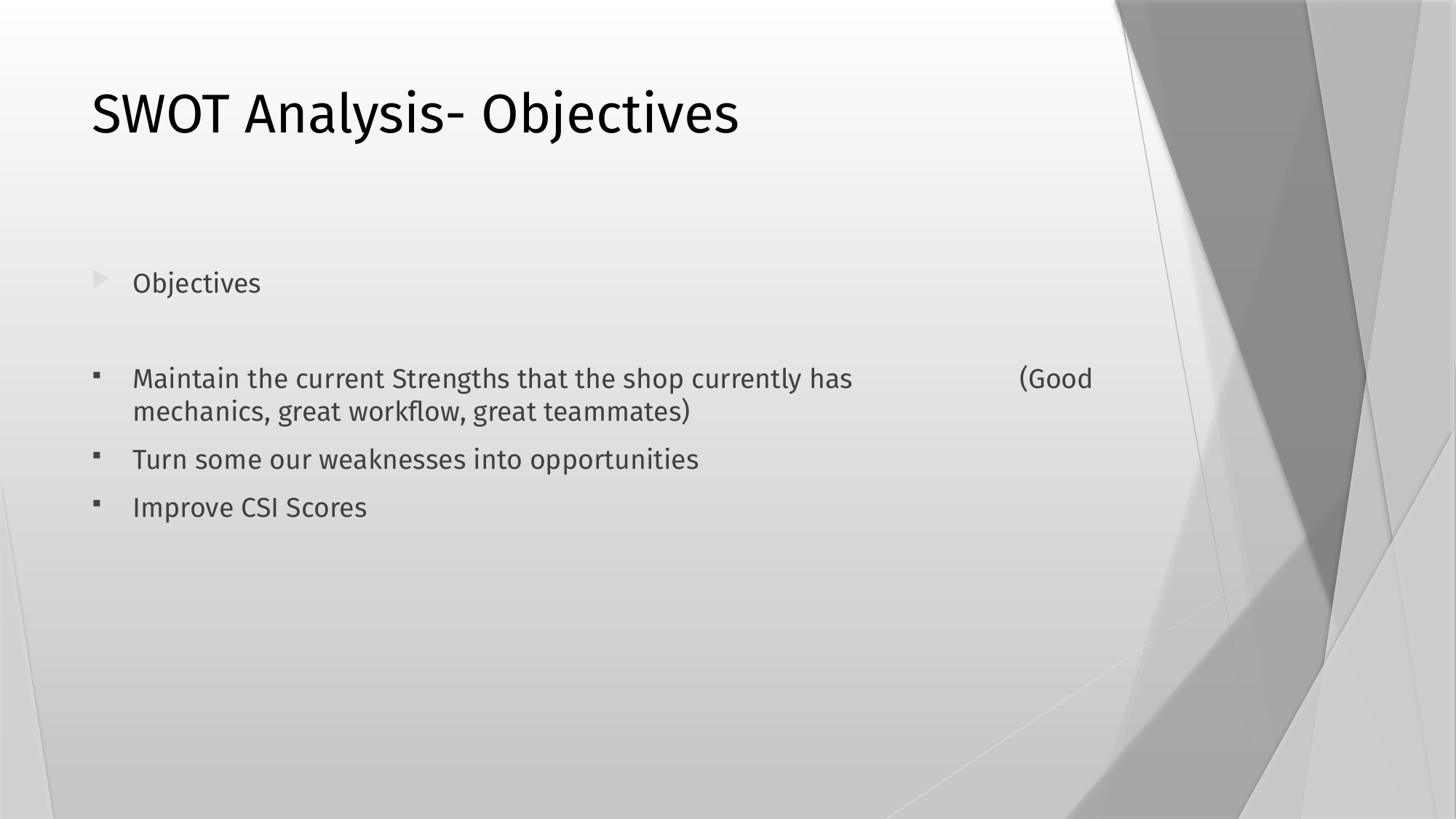

# SWOT Analysis- Objectives
Objectives

Maintain the current Strengths that the shop currently has                       (Good mechanics, great workflow, great teammates)
Turn some our weaknesses into opportunities
Improve CSI Scores